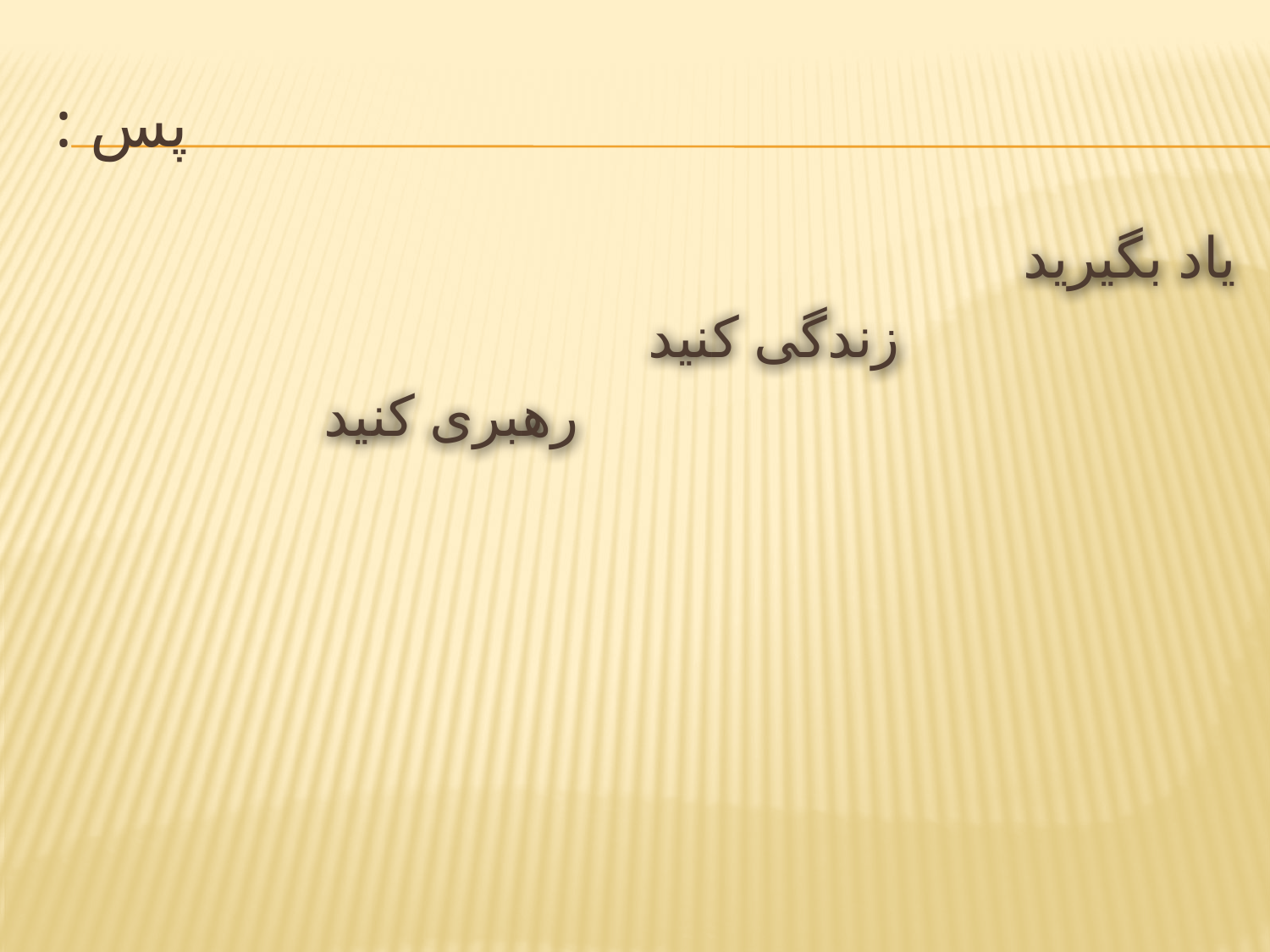

# پس :
یاد بگیرید
                       زندگی کنید
                                             رهبری کنید